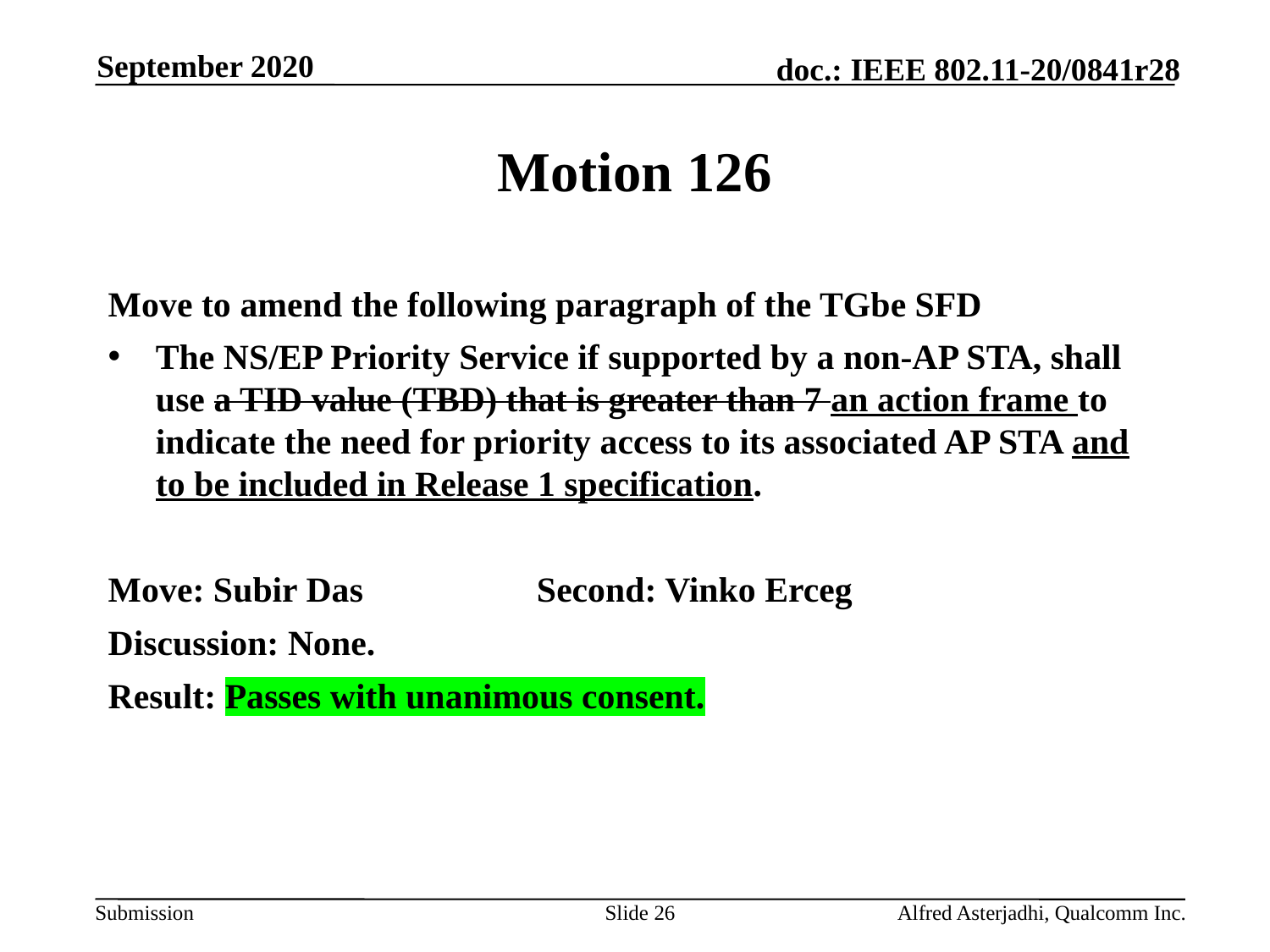

September 2020
# Motion 126
Move to amend the following paragraph of the TGbe SFD
The NS/EP Priority Service if supported by a non-AP STA, shall use a TID value (TBD) that is greater than 7 an action frame to indicate the need for priority access to its associated AP STA and to be included in Release 1 specification.

Move: Subir Das		Second: Vinko Erceg
Discussion: None.
Result: Passes with unanimous consent.
Slide 26
Alfred Asterjadhi, Qualcomm Inc.